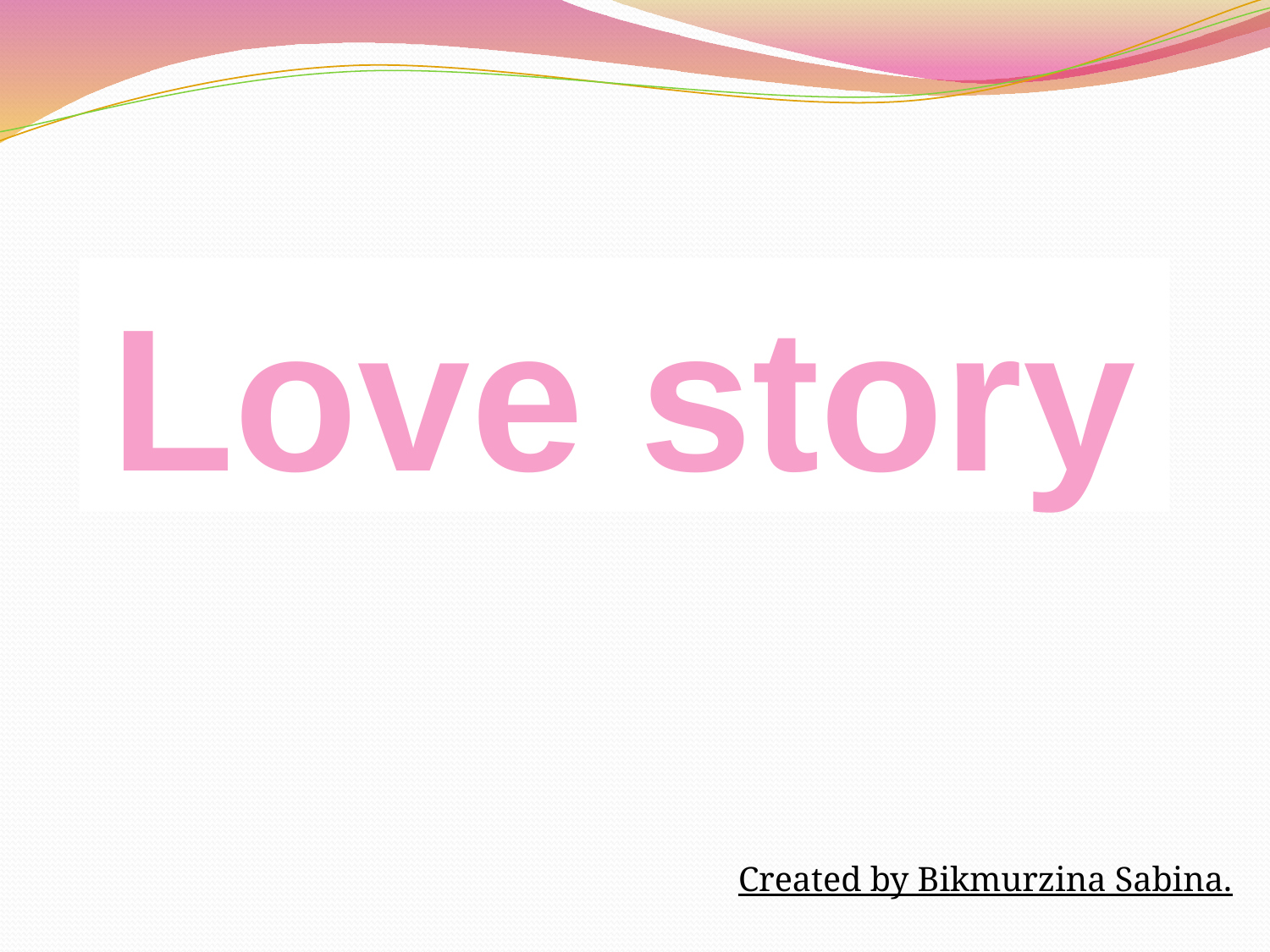

# Love story

Created by Bikmurzina Sabina.